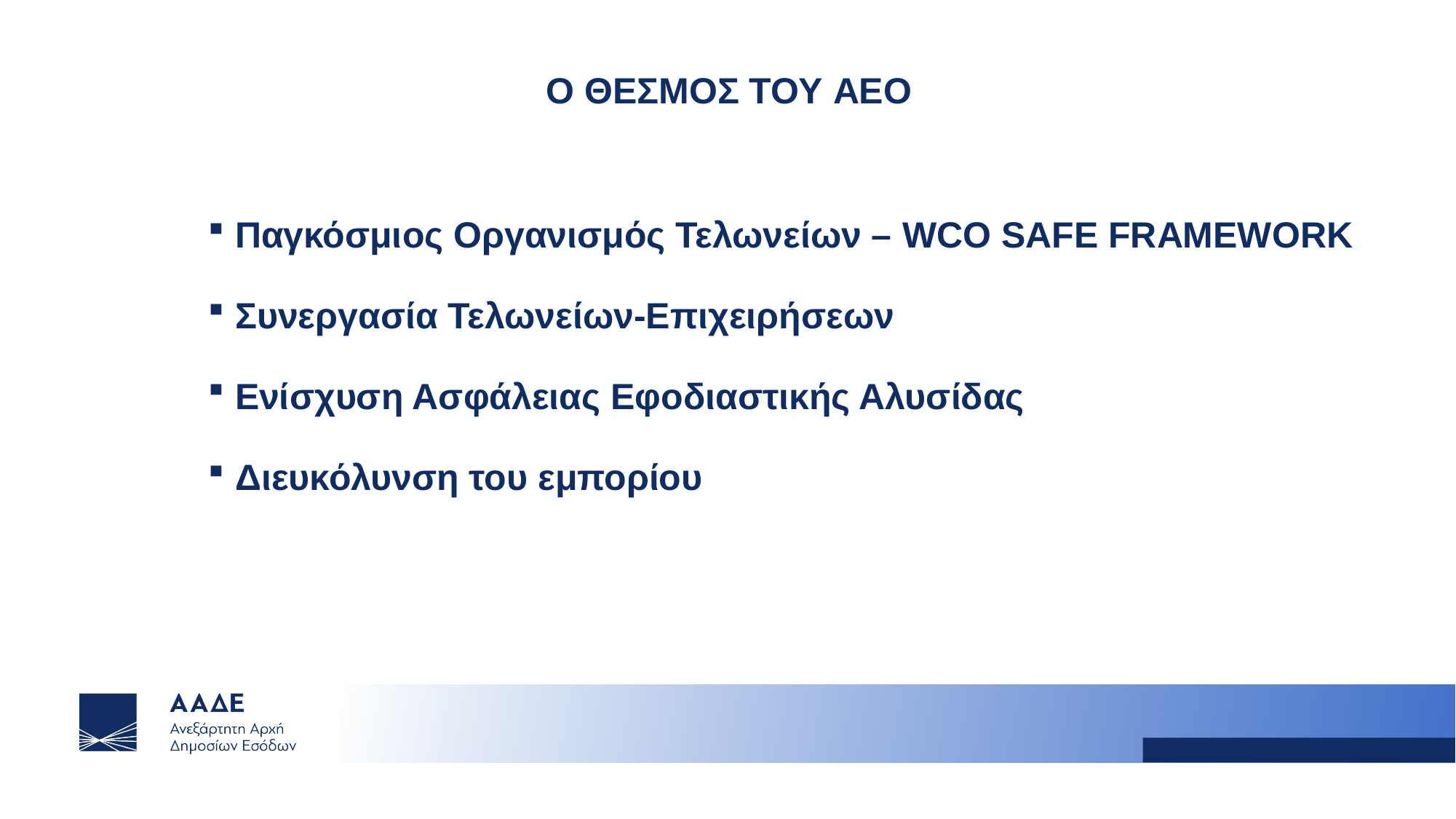

# Ο ΘΕΣΜΟΣ ΤΟΥ AEO
Παγκόσμιος Οργανισμός Τελωνείων – WCO SAFE FRAMEWORK
Συνεργασία Τελωνείων-Επιχειρήσεων
Ενίσχυση Ασφάλειας Εφοδιαστικής Αλυσίδας
Διευκόλυνση του εμπορίου